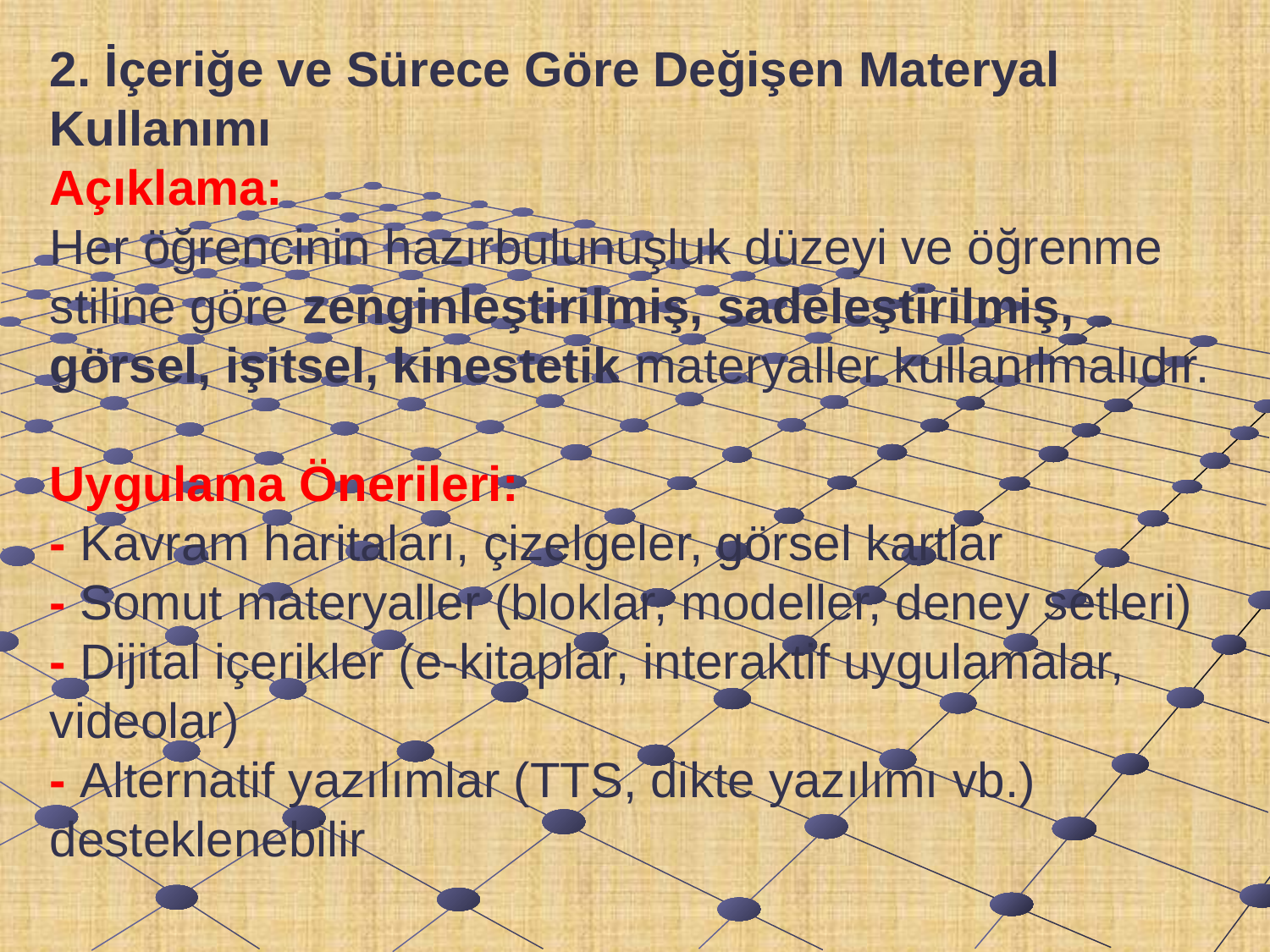

# 2. İçeriğe ve Sürece Göre Değişen Materyal Kullanımı Açıklama: Her öğrencinin hazırbulunuşluk düzeyi ve öğrenme stiline göre zenginleştirilmiş, sadeleştirilmiş, görsel, işitsel, kinestetik materyaller kullanılmalıdır. Uygulama Önerileri: - Kavram haritaları, çizelgeler, görsel kartlar - Somut materyaller (bloklar, modeller, deney setleri) - Dijital içerikler (e-kitaplar, interaktif uygulamalar, videolar) - Alternatif yazılımlar (TTS, dikte yazılımı vb.) desteklenebilir